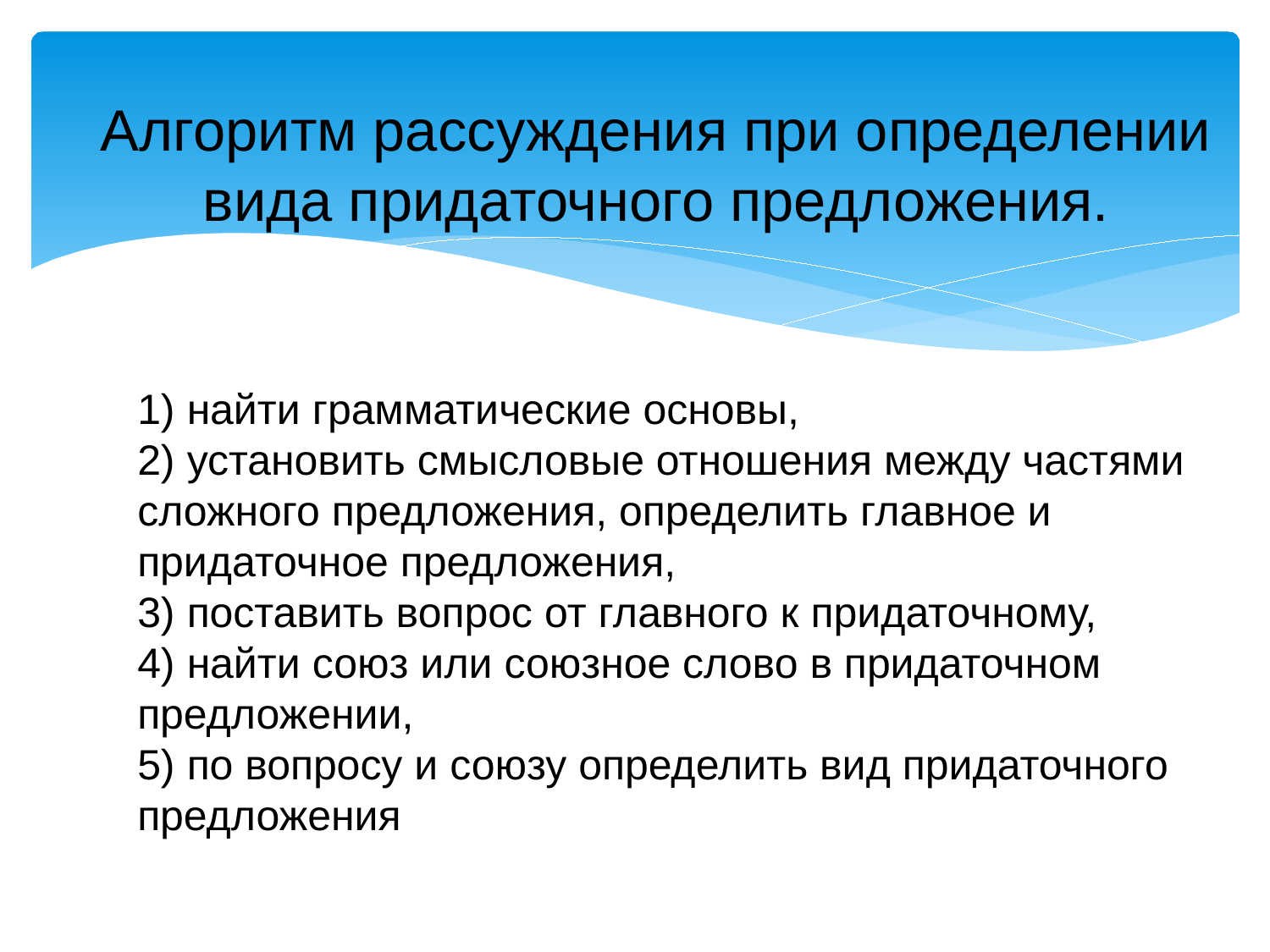

# Алгоритм рассуждения при определении вида придаточного предложения.
1) найти грамматические основы,
2) установить смысловые отношения между частями сложного предложения, определить главное и придаточное предложения,
3) поставить вопрос от главного к придаточному,
4) найти союз или союзное слово в придаточном предложении,
5) по вопросу и союзу определить вид придаточного предложения